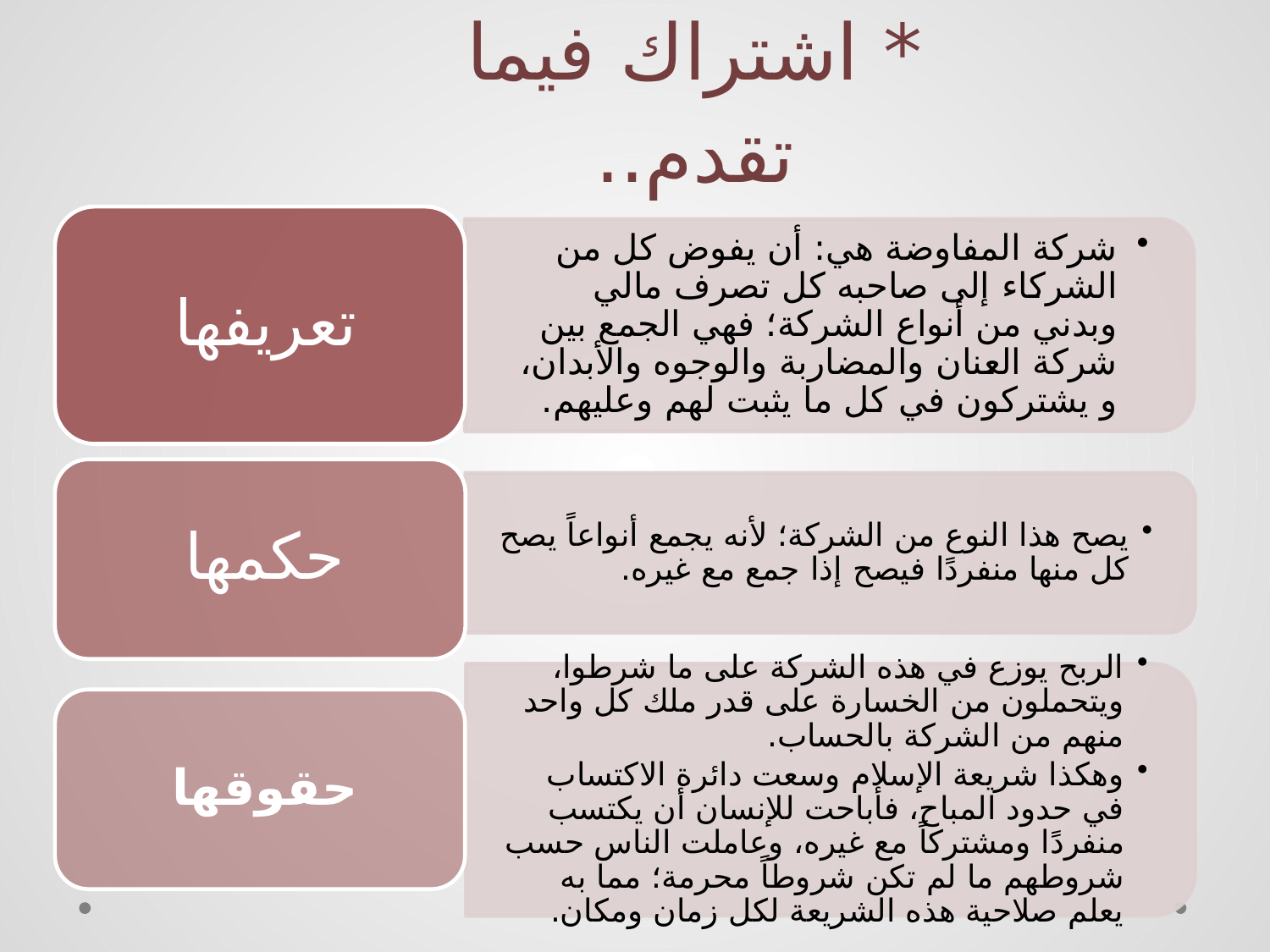

# خامساً: شركة المفاوضة * اشتراك فيما تقدم..
شركة المفاوضة هي: أن يفوض كل من الشركاء إلى صاحبه كل تصرف مالي وبدني من أنواع الشركة؛ فهي الجمع بين شركة العنان والمضاربة والوجوه والأبدان، و يشتركون في كل ما يثبت لهم وعليهم.
تعريفها
يصح هذا النوع من الشركة؛ لأنه يجمع أنواعاً يصح كل منها منفردًا فيصح إذا جمع مع غيره.
حكمها
الربح يوزع في هذه الشركة على ما شرطوا، ويتحملون من الخسارة على قدر ملك كل واحد منهم من الشركة بالحساب.
وهكذا شريعة الإسلام وسعت دائرة الاكتساب في حدود المباح، فأباحت للإنسان أن يكتسب منفردًا ومشتركاً مع غيره، وعاملت الناس حسب شروطهم ما لم تكن شروطاً محرمة؛ مما به يعلم صلاحية هذه الشريعة لكل زمان ومكان.
حقوقها